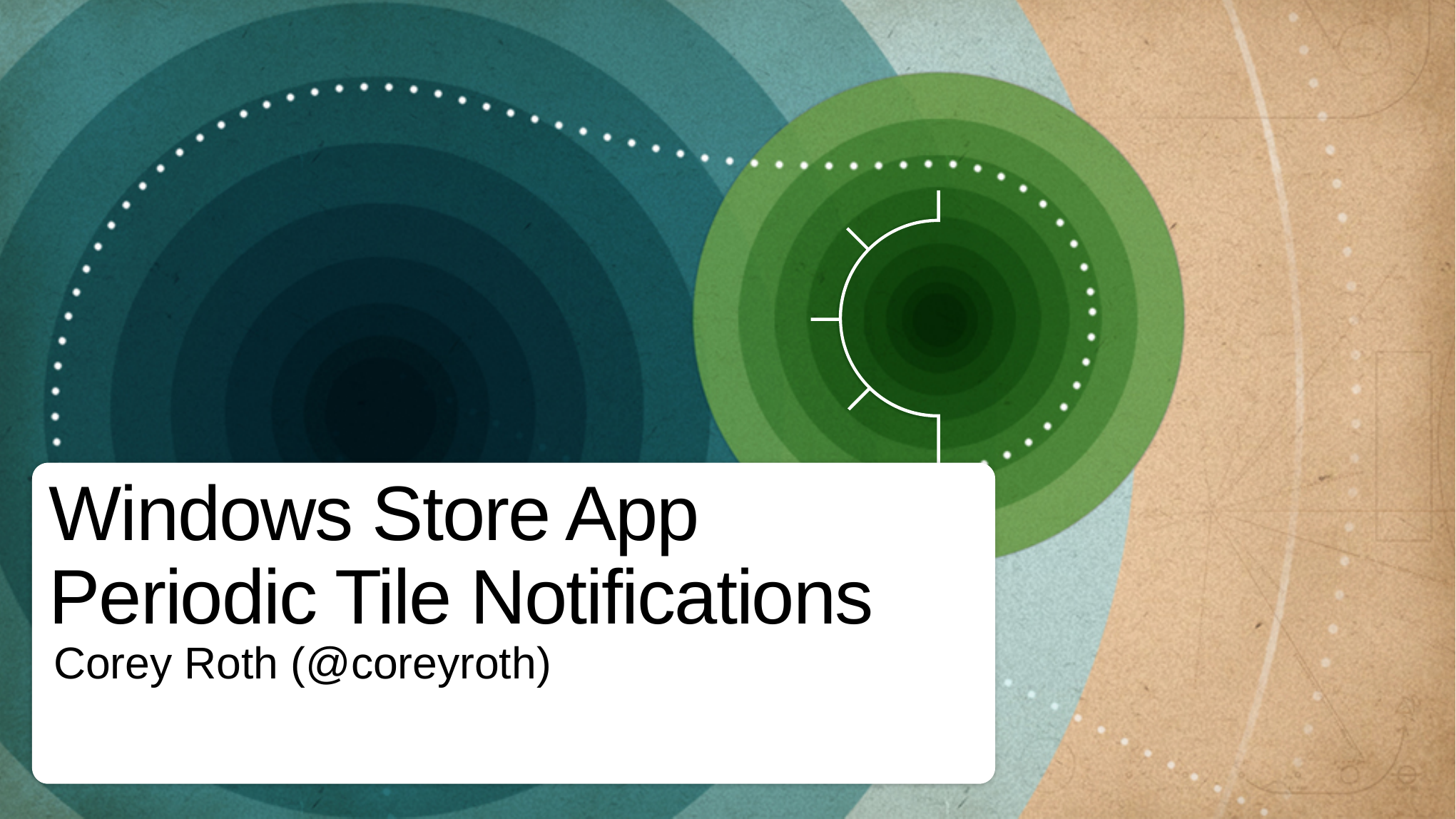

# Windows Store App Periodic Tile Notifications
Corey Roth (@coreyroth)